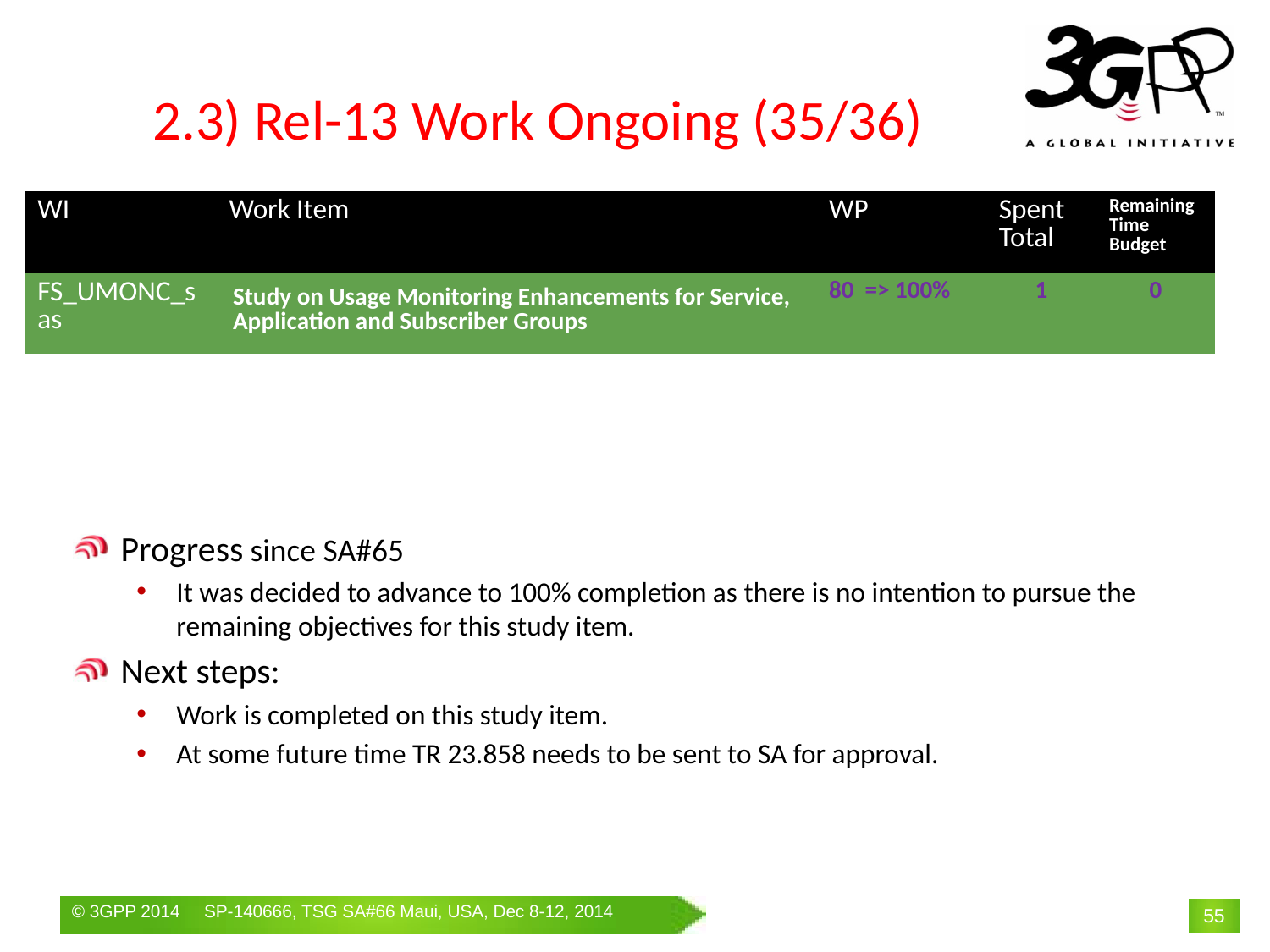

# 2.3) Rel-13 Work Ongoing (35/36)
| WI | Work Item | WP | Spent Total | Remaining Time Budget |
| --- | --- | --- | --- | --- |
| FS\_UMONC\_sas | Study on Usage Monitoring Enhancements for Service, Application and Subscriber Groups | 80 => 100% | 1 | 0 |
Progress since SA#65
It was decided to advance to 100% completion as there is no intention to pursue the remaining objectives for this study item.
Next steps:
Work is completed on this study item.
At some future time TR 23.858 needs to be sent to SA for approval.